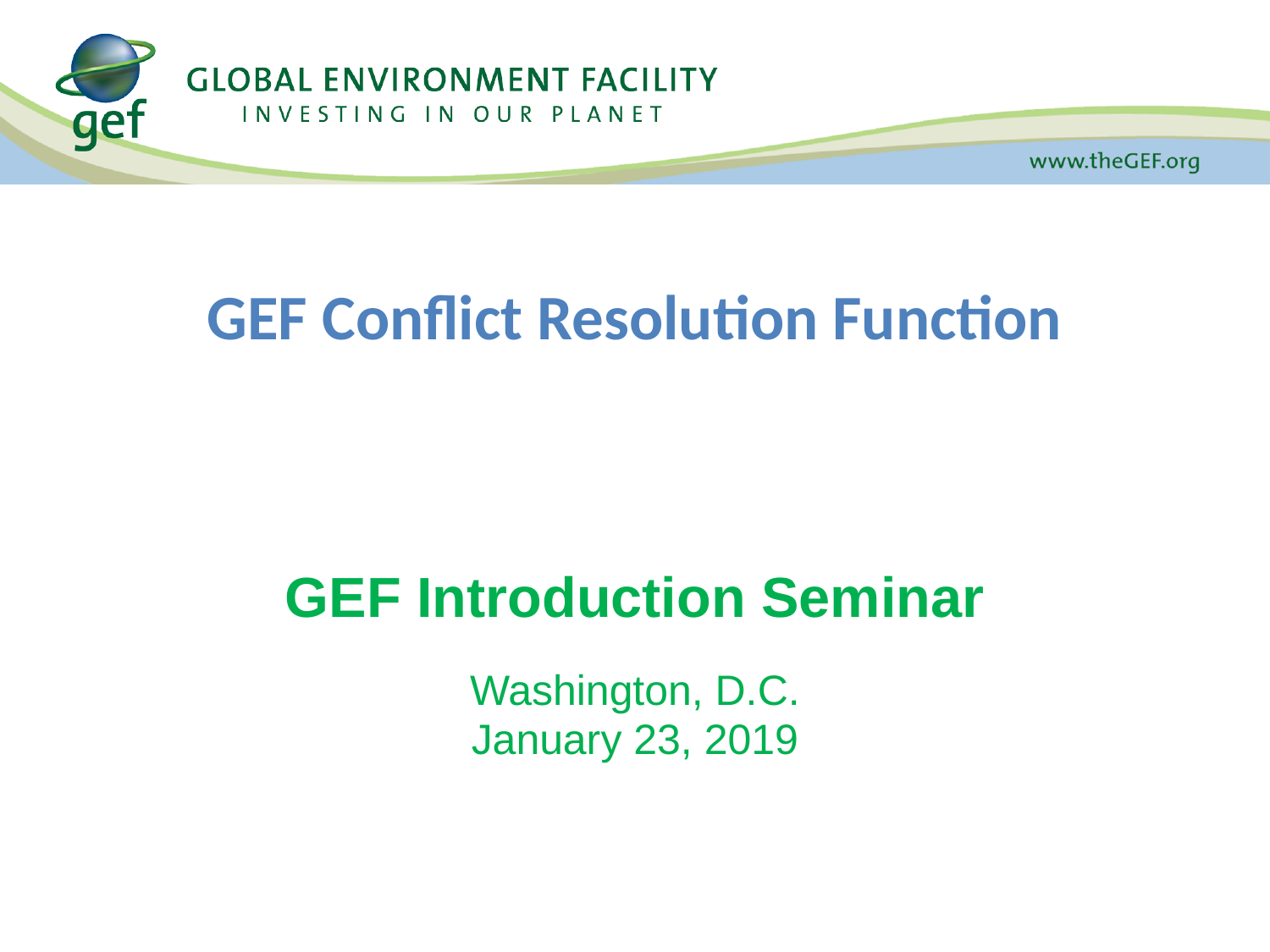

# GEF Conflict Resolution Function

GEF Introduction Seminar

Washington, D.C.
January 23, 2019